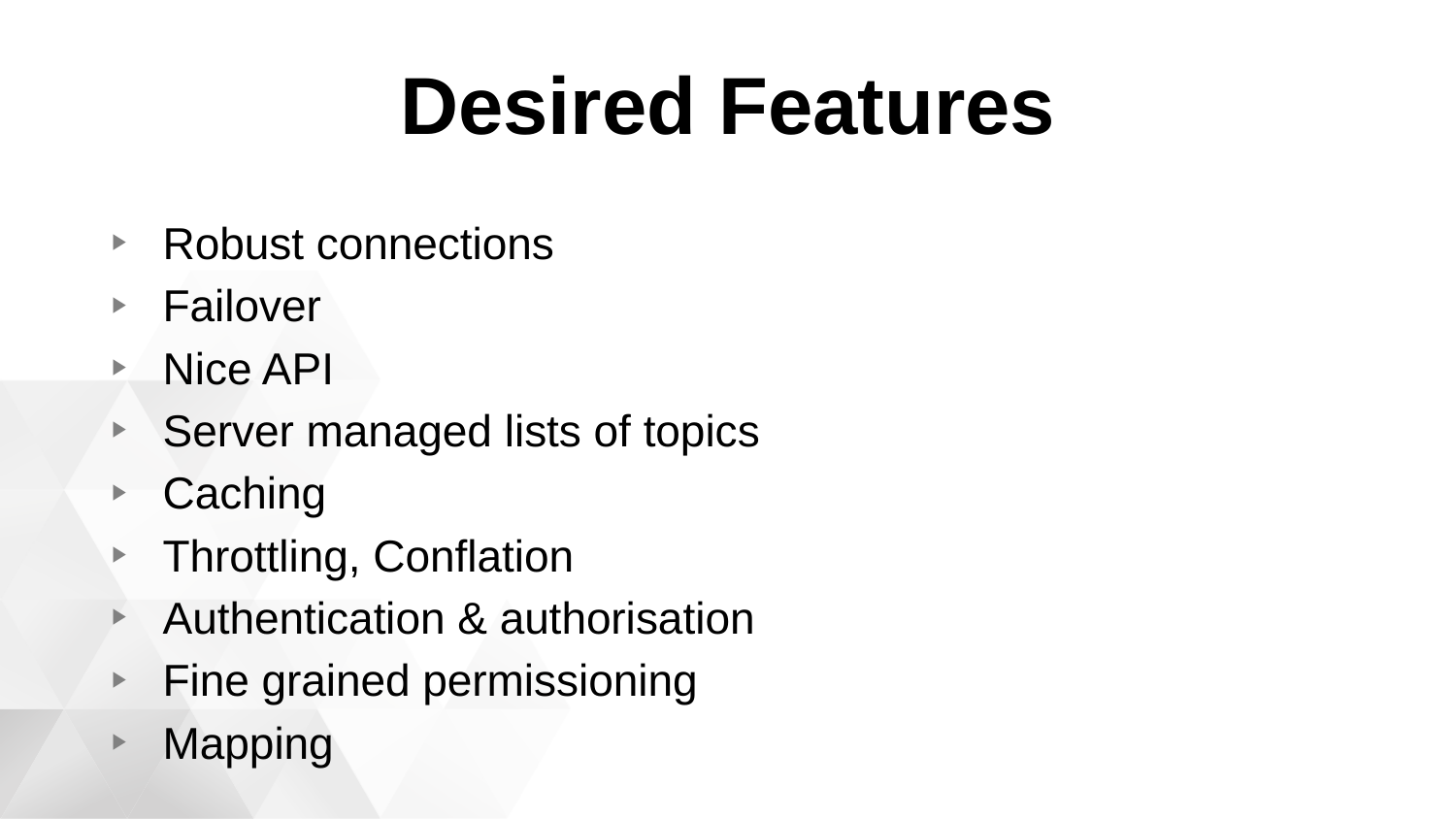

# Desired Features
Robust connections
Failover
Nice API
Server managed lists of topics
Caching
Throttling, Conflation
Authentication & authorisation
Fine grained permissioning
Mapping